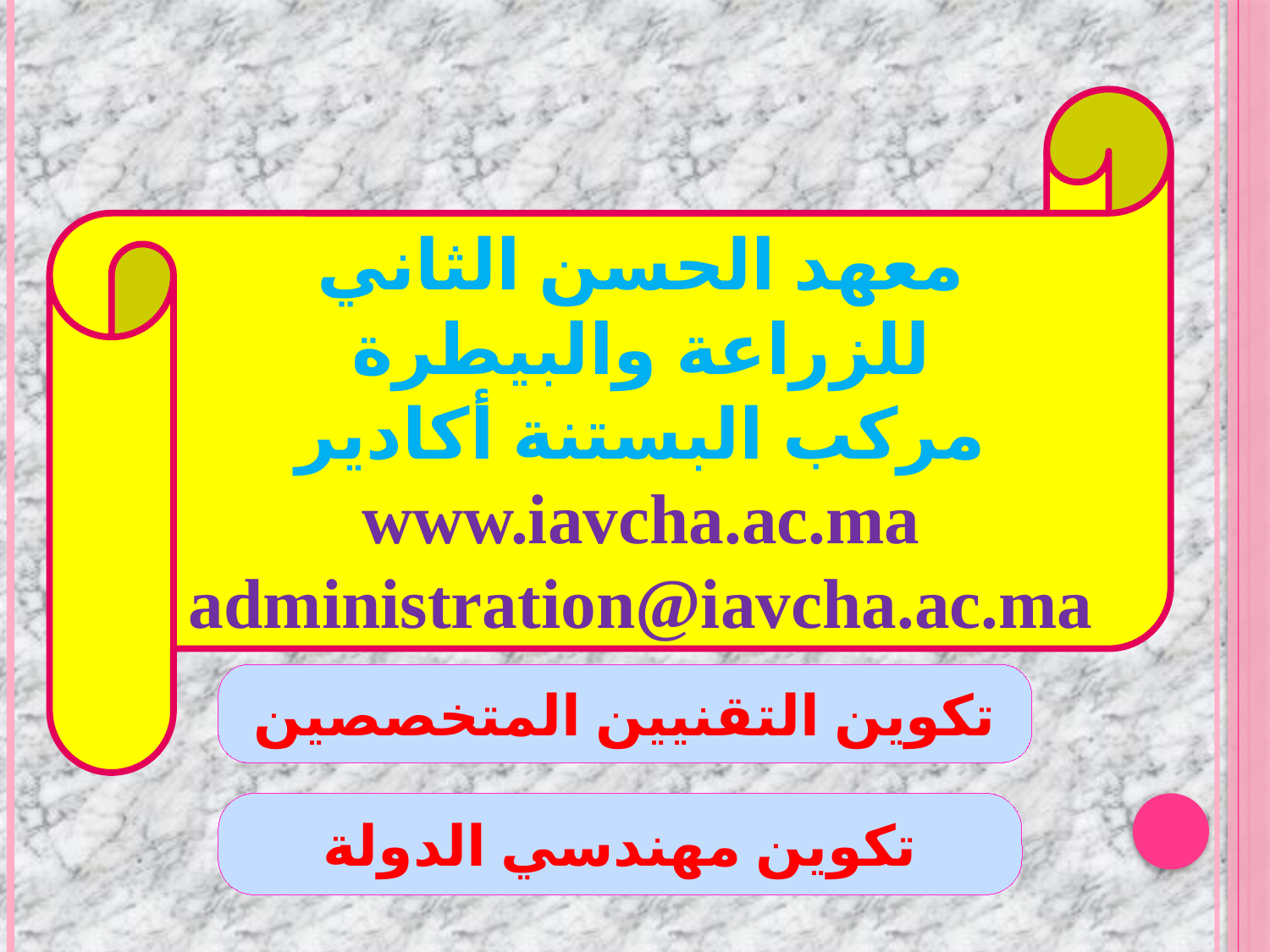

معھد الحسن الثاني للزراعة والبیطرة
مركب البستنة أكادیر www.iavcha.ac.ma
administration@iavcha.ac.ma
تكوین التقنیین المتخصصین
تكوین مھندسي الدولة